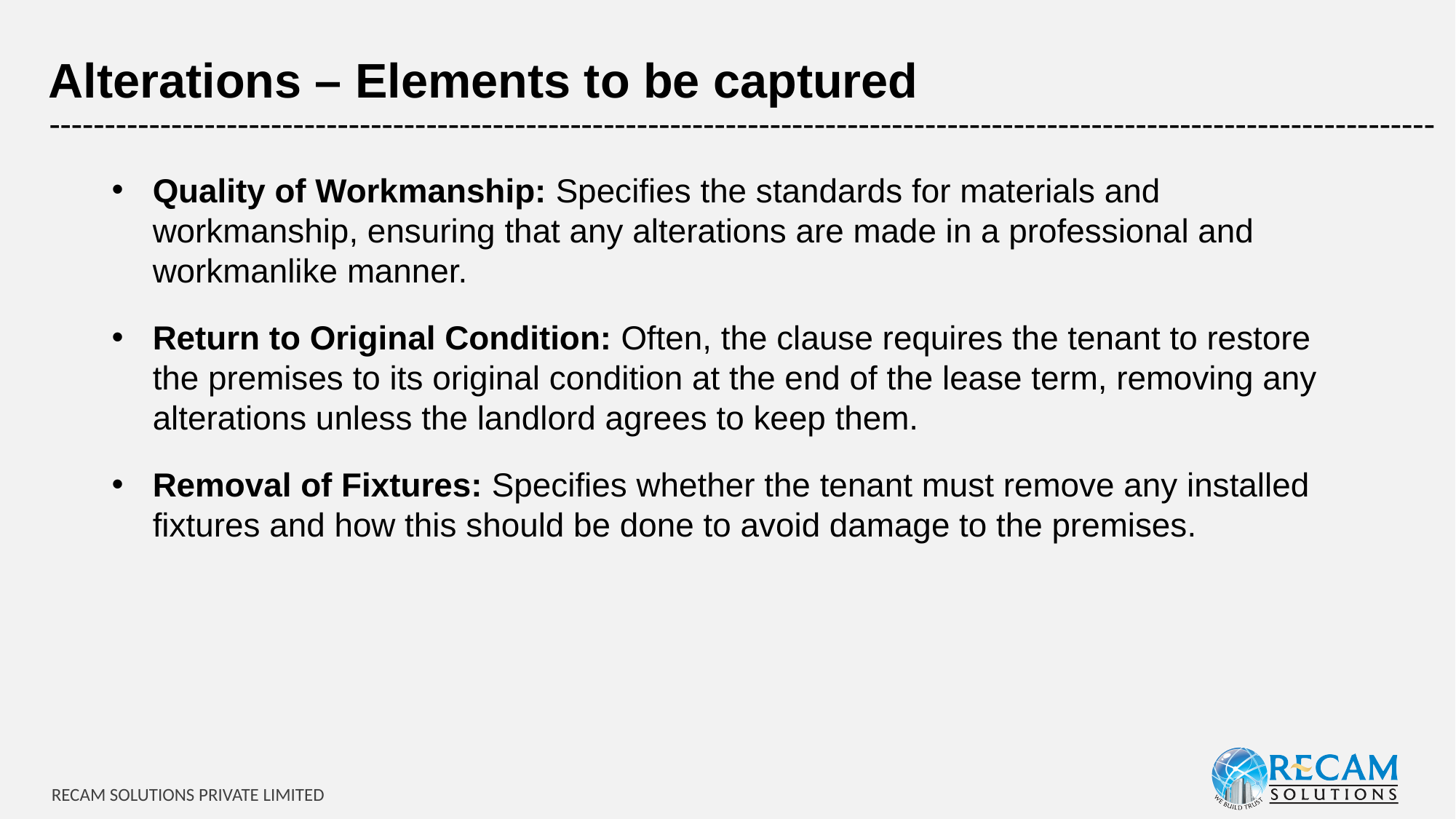

Alterations – Elements to be captured
-----------------------------------------------------------------------------------------------------------------------------
Quality of Workmanship: Specifies the standards for materials and workmanship, ensuring that any alterations are made in a professional and workmanlike manner.
Return to Original Condition: Often, the clause requires the tenant to restore the premises to its original condition at the end of the lease term, removing any alterations unless the landlord agrees to keep them.
Removal of Fixtures: Specifies whether the tenant must remove any installed fixtures and how this should be done to avoid damage to the premises.

RECAM SOLUTIONS PRIVATE LIMITED